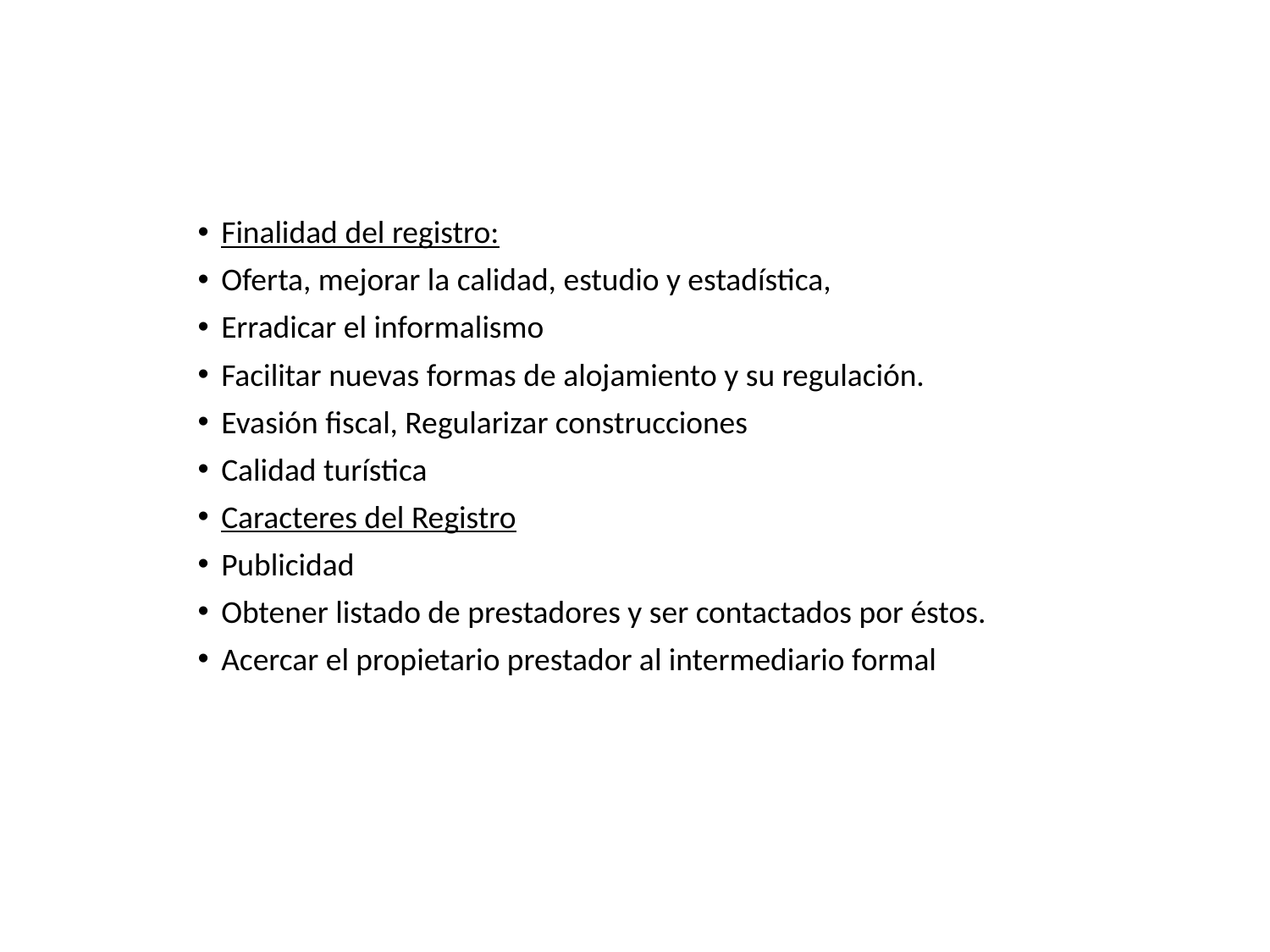

Finalidad del registro:
Oferta, mejorar la calidad, estudio y estadística,
Erradicar el informalismo
Facilitar nuevas formas de alojamiento y su regulación.
Evasión fiscal, Regularizar construcciones
Calidad turística
Caracteres del Registro
Publicidad
Obtener listado de prestadores y ser contactados por éstos.
Acercar el propietario prestador al intermediario formal